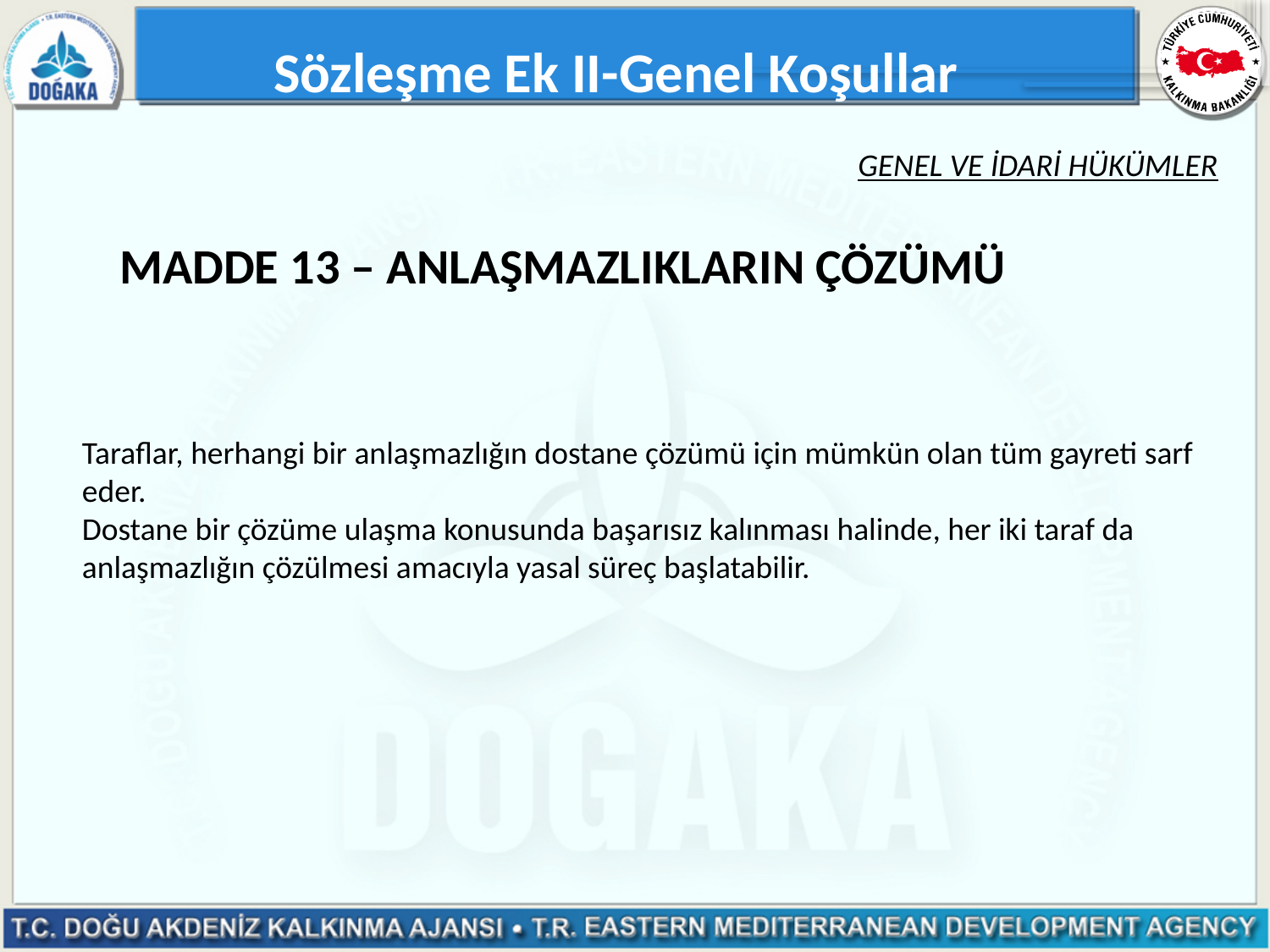

Sözleşme Ek II-Genel Koşullar
Genel ve İdarİ hükümler
# MADDE 13 – ANLAŞMAZLIKLARIN ÇÖZÜMÜ
Taraflar, herhangi bir anlaşmazlığın dostane çözümü için mümkün olan tüm gayreti sarf eder.
Dostane bir çözüme ulaşma konusunda başarısız kalınması halinde, her iki taraf da anlaşmazlığın çözülmesi amacıyla yasal süreç başlatabilir.